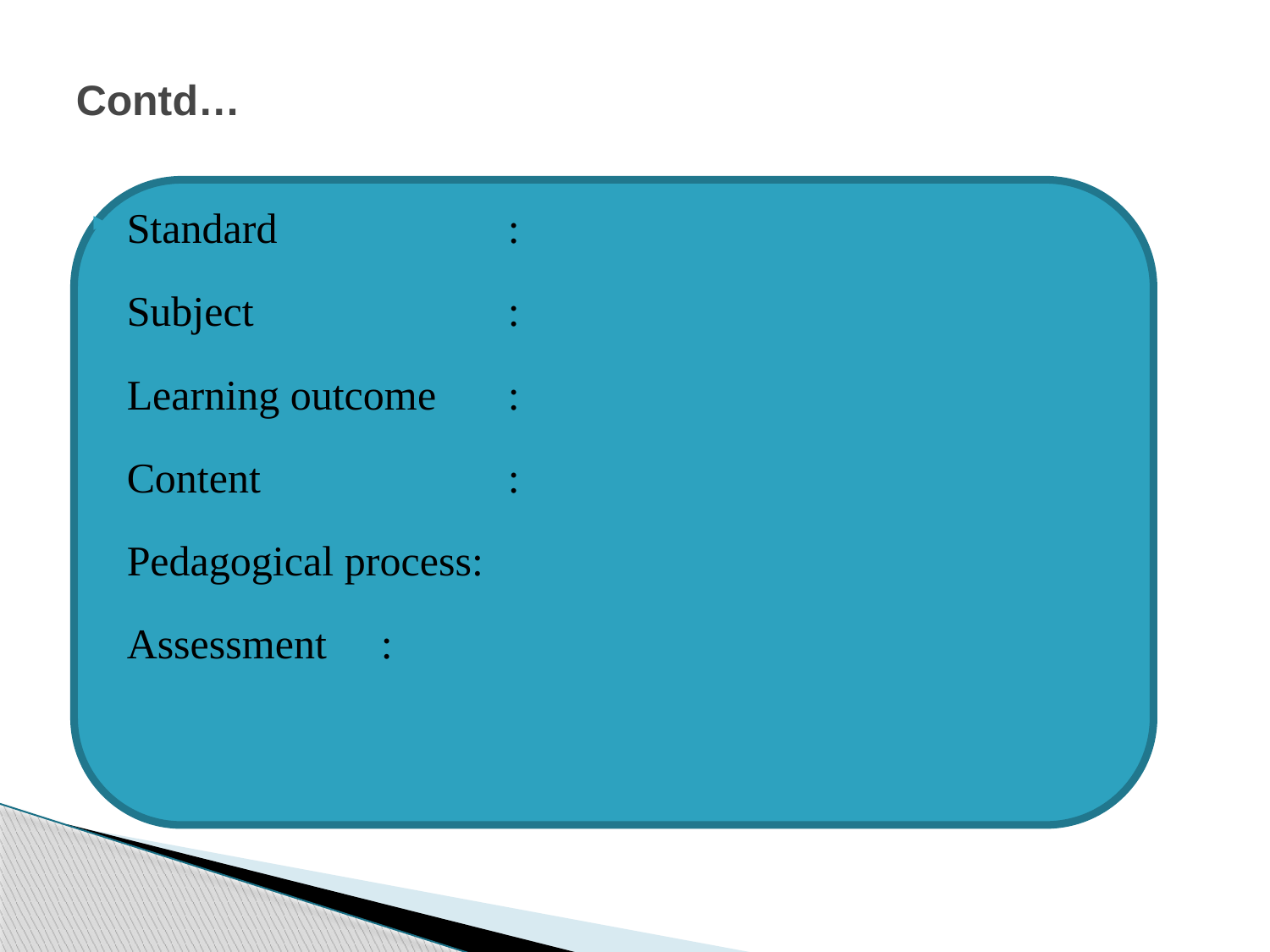

# Contd…
Standard		:
Subject		:
Learning outcome	:
Content 		:
Pedagogical process:
Assessment 	: